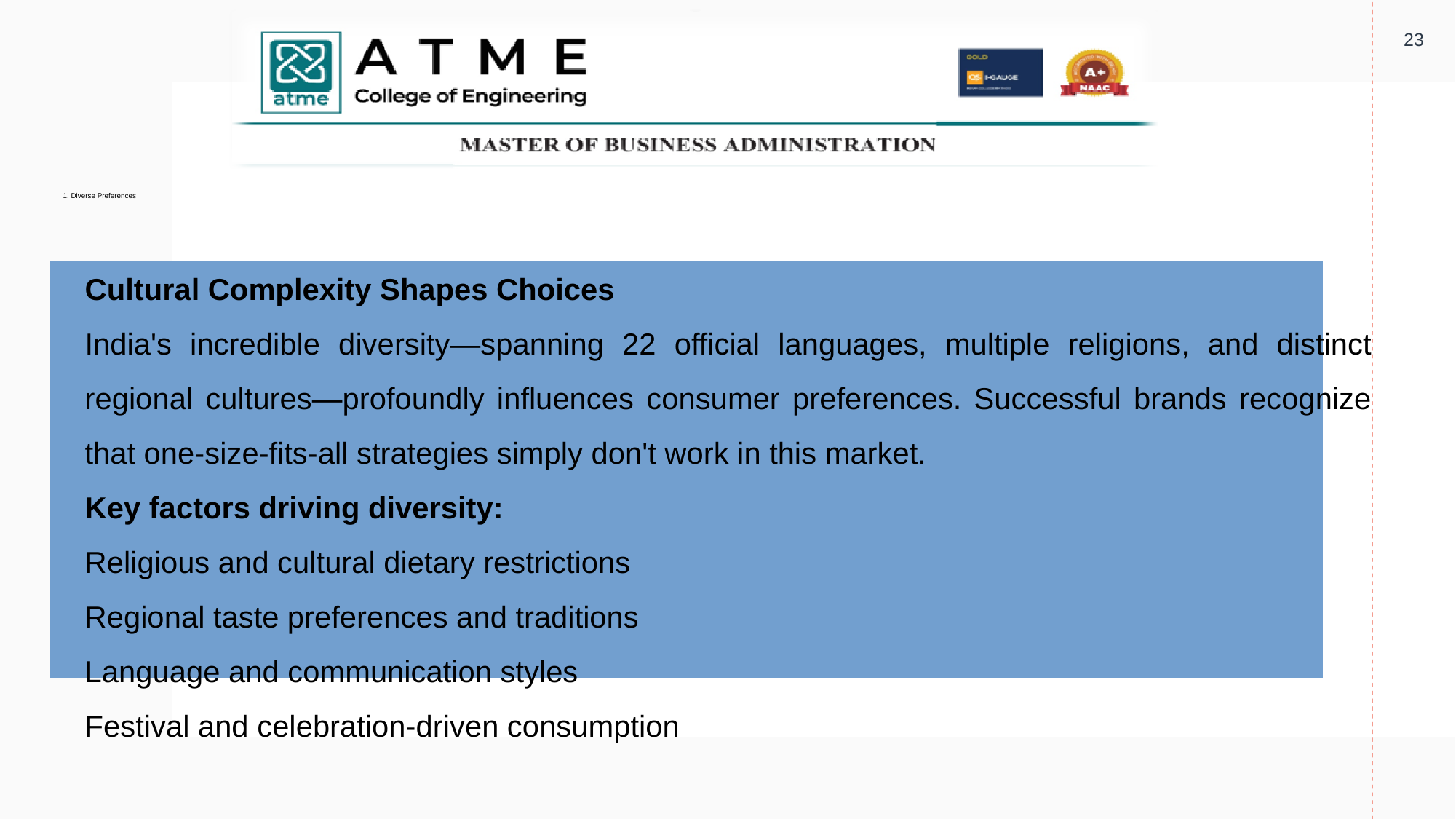

23
# 1. Diverse Preferences
Cultural Complexity Shapes Choices
India's incredible diversity—spanning 22 official languages, multiple religions, and distinct regional cultures—profoundly influences consumer preferences. Successful brands recognize that one-size-fits-all strategies simply don't work in this market.
Key factors driving diversity:
Religious and cultural dietary restrictions
Regional taste preferences and traditions
Language and communication styles
Festival and celebration-driven consumption